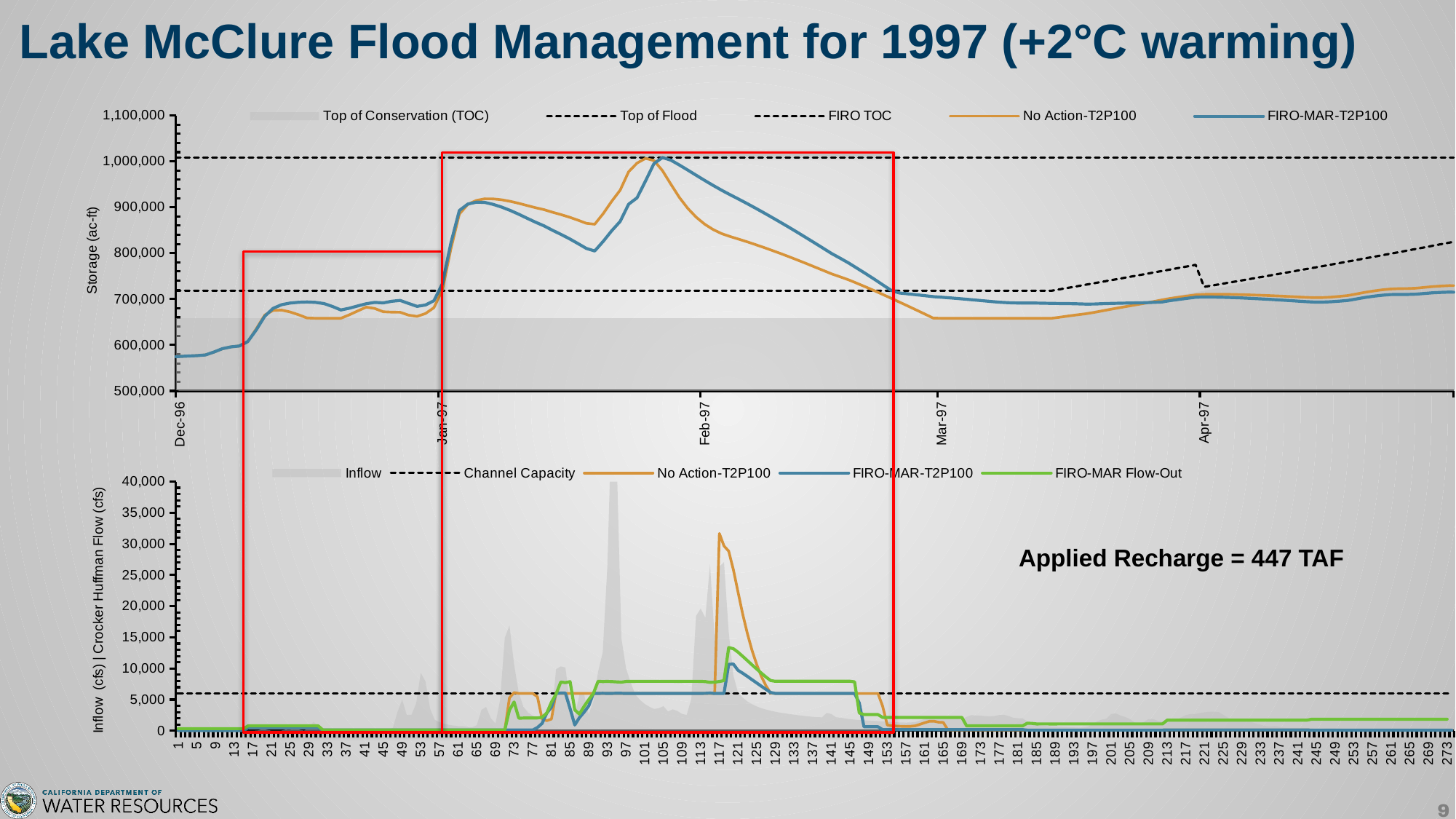

# Lake McClure Flood Management for 1997 (+2°C warming)

### Chart

| Category | Top of Conservation (TOC) | Top of Flood | FIRO TOC |  |  |
|---|---|---|---|---|---|
| 35339 | 751655.7 | 1008189.3125 | 751655.7 | 516868.625 | 517999.22 |
| 35340 | 748273.1 | 1008189.3125 | 748273.1 | 516186.4375 | 517317.06 |
| 35341 | 744903.5 | 1008189.3125 | 744903.5 | 515493.125 | 516623.22 |
| 35342 | 741540.3 | 1008189.3125 | 741540.3 | 514795.375 | 515925.4 |
| 35343 | 738196.0 | 1008189.3125 | 738196.0 | 514095.90625 | 515226.03 |
| 35344 | 734858.06 | 1008189.3125 | 734858.06 | 513394.875 | 514525.06 |
| 35345 | 731532.9 | 1008189.3125 | 731532.9 | 512692.03125 | 513822.28 |
| 35346 | 728220.6 | 1008189.3125 | 728220.6 | 511987.53125 | 513117.84 |
| 35347 | 724914.8 | 1008189.3125 | 724914.8 | 511282.0625 | 512412.5 |
| 35348 | 721628.06 | 1008189.3125 | 721628.06 | 510575.9375 | 511706.5 |
| 35349 | 718347.94 | 1008189.3125 | 718347.94 | 509869.5625 | 511000.34 |
| 35350 | 715080.7 | 1008189.3125 | 715080.7 | 509162.8125 | 510293.72 |
| 35351 | 711826.6 | 1008189.3125 | 711826.6 | 508455.28125 | 509586.34 |
| 35352 | 708579.06 | 1008189.3125 | 708579.06 | 507746.84375 | 508878.03 |
| 35353 | 705350.6 | 1008189.3125 | 705350.6 | 507037.46875 | 508168.78 |
| 35354 | 702128.44 | 1008189.3125 | 702128.44 | 505501.75 | 506578.16 |
| 35355 | 698918.4 | 1008189.3125 | 698918.4 | 503910.25 | 504986.78 |
| 35356 | 695720.56 | 1008189.3125 | 695720.56 | 502392.8125 | 503474.5 |
| 35357 | 692528.8 | 1008189.3125 | 692528.8 | 501239.46875 | 502345.25 |
| 35358 | 689355.2 | 1008189.3125 | 689355.2 | 499946.0 | 501041.03 |
| 35359 | 686187.75 | 1008189.3125 | 686187.75 | 498370.375 | 499447.5 |
| 35360 | 683032.1 | 1008189.3125 | 683032.1 | 496775.78125 | 497853.03 |
| 35361 | 679888.5 | 1008189.3125 | 679888.5 | 495180.28125 | 496257.62 |
| 35362 | 676750.8 | 1008189.3125 | 676750.8 | 493913.96875 | 495013.47 |
| 35363 | 673631.3 | 1008189.3125 | 673631.3 | 492600.8125 | 493695.9 |
| 35364 | 670518.25 | 1008189.3125 | 670518.25 | 491623.65625 | 492741.62 |
| 35365 | 667417.1 | 1008189.3125 | 667417.1 | 490361.21875 | 491458.84 |
| 35366 | 664328.6 | 1008189.3125 | 664328.6 | 488794.59375 | 489873.47 |
| 35367 | 661246.44 | 1008189.3125 | 661246.44 | 488138.09375 | 489279.1 |
| 35368 | 658182.5 | 1008189.3125 | 658182.5 | 489231.125 | 490484.8 |
| 35369 | 658182.5 | 1008189.3125 | 658182.5 | 489251.75 | 490426.66 |
| 35370 | 658182.5 | 1008189.3125 | 718182.5 | 489617.8125 | 490781.4 |
| 35371 | 658182.5 | 1008189.3125 | 718182.5 | 489445.46875 | 490531.72 |
| 35372 | 658182.5 | 1008189.3125 | 718182.5 | 489260.96875 | 490309.34 |
| 35373 | 658182.5 | 1008189.3125 | 718182.5 | 489086.15625 | 490095.5 |
| 35374 | 658182.5 | 1008189.3125 | 718182.5 | 488881.625 | 489849.38 |
| 35375 | 658182.5 | 1008189.3125 | 718182.5 | 488654.46875 | 489581.28 |
| 35376 | 658182.5 | 1008189.3125 | 718182.5 | 488449.75 | 489338.6 |
| 35377 | 658182.5 | 1008189.3125 | 718182.5 | 488292.5625 | 489144.9 |
| 35378 | 658182.5 | 1008189.3125 | 718182.5 | 488198.375 | 489015.16 |
| 35379 | 658182.5 | 1008189.3125 | 718182.5 | 488135.5625 | 488914.62 |
| 35380 | 658182.5 | 1008189.3125 | 718182.5 | 488057.28125 | 488795.6 |
| 35381 | 658182.5 | 1008189.3125 | 718182.5 | 487959.15625 | 488656.7 |
| 35382 | 658182.5 | 1008189.3125 | 718182.5 | 487846.28125 | 488503.34 |
| 35383 | 658182.5 | 1008189.3125 | 718182.5 | 487726.28125 | 488343.38 |
| 35384 | 658182.5 | 1008189.3125 | 718182.5 | 487552.40625 | 488126.38 |
| 35385 | 658182.5 | 1008189.3125 | 718182.5 | 488133.40625 | 488718.38 |
| 35386 | 658182.5 | 1008189.3125 | 718182.5 | 493505.90625 | 494367.4 |
| 35387 | 658182.5 | 1008189.3125 | 718182.5 | 502900.375 | 503969.34 |
| 35388 | 658182.5 | 1008189.3125 | 718182.5 | 507966.78125 | 508691.2 |
| 35389 | 658182.5 | 1008189.3125 | 718182.5 | 512805.8125 | 513495.8 |
| 35390 | 658182.5 | 1008189.3125 | 718182.5 | 520992.5 | 521865.78 |
| 35391 | 658182.5 | 1008189.3125 | 718182.5 | 538569.8125 | 540014.7 |
| 35392 | 658182.5 | 1008189.3125 | 718182.5 | 554221.125 | 555457.25 |
| 35393 | 658182.5 | 1008189.3125 | 718182.5 | 561472.8125 | 562120.75 |
| 35394 | 658182.5 | 1008189.3125 | 718182.5 | 564907.375 | 565297.8 |
| 35395 | 658182.5 | 1008189.3125 | 718182.5 | 567453.8125 | 567760.06 |
| 35396 | 658182.5 | 1008189.3125 | 718182.5 | 569474.875 | 569709.5 |
| 35397 | 658182.5 | 1008189.3125 | 718182.5 | 571124.1875 | 571296.6 |
| 35398 | 658182.5 | 1008189.3125 | 718182.5 | 572550.125 | 572669.6 |
| 35399 | 658182.5 | 1008189.3125 | 718182.5 | 573773.75 | 573841.2 |
| 35400 | 658182.5 | 1008189.3125 | 718182.5 | 574995.1875 | 575023.8 |
| 35401 | 658182.5 | 1008189.3125 | 718182.5 | 576006.0625 | 575981.06 |
| 35402 | 658182.5 | 1008189.3125 | 718182.5 | 576895.5625 | 576823.9 |
| 35403 | 658182.5 | 1008189.3125 | 718182.5 | 578401.5625 | 578331.9 |
| 35404 | 658182.5 | 1008189.3125 | 718182.5 | 584512.8125 | 584707.8 |
| 35405 | 658182.5 | 1008189.3125 | 718182.5 | 591786.25 | 591998.94 |
| 35406 | 658182.5 | 1008189.3125 | 718182.5 | 595813.375 | 595766.3 |
| 35407 | 658182.5 | 1008189.3125 | 718182.5 | 597997.875 | 597803.06 |
| 35408 | 658182.5 | 1008189.3125 | 718182.5 | 607042.3125 | 607272.56 |
| 35409 | 658182.5 | 1008189.3125 | 718182.5 | 635129.625 | 632757.9 |
| 35410 | 658182.5 | 1008189.3125 | 718182.5 | 665265.375 | 662524.1 |
| 35411 | 658182.5 | 1008189.3125 | 718182.5 | 675242.625 | 679740.9 |
| 35412 | 658182.5 | 1008189.3125 | 718182.5 | 675915.0625 | 687726.0 |
| 35413 | 658182.5 | 1008189.3125 | 718182.5 | 671892.75 | 691269.1 |
| 35414 | 658182.5 | 1008189.3125 | 718182.5 | 665864.8125 | 692943.6 |
| 35415 | 658182.5 | 1008189.3125 | 718182.5 | 658801.875 | 693625.9 |
| 35416 | 658182.5 | 1008189.3125 | 718182.5 | 658149.8125 | 692796.75 |
| 35417 | 658182.5 | 1008189.3125 | 718182.5 | 658183.9375 | 690149.5 |
| 35418 | 658182.5 | 1008189.3125 | 718182.5 | 658182.4375 | 683879.0 |
| 35419 | 658182.5 | 1008189.3125 | 718182.5 | 658182.5 | 676235.94 |
| 35420 | 658182.5 | 1008189.3125 | 718182.5 | 665639.5 | 680050.7 |
| 35421 | 658182.5 | 1008189.3125 | 718182.5 | 674181.1875 | 685030.4 |
| 35422 | 658182.5 | 1008189.3125 | 718182.5 | 682432.25 | 689822.2 |
| 35423 | 658182.5 | 1008189.3125 | 718182.5 | 679484.5625 | 692720.6 |
| 35424 | 658182.5 | 1008189.3125 | 718182.5 | 672381.1875 | 691621.75 |
| 35425 | 658182.5 | 1008189.3125 | 718182.5 | 671536.1875 | 695101.56 |
| 35426 | 658182.5 | 1008189.3125 | 718182.5 | 671278.3125 | 696984.1 |
| 35427 | 658182.5 | 1008189.3125 | 718182.5 | 664977.0625 | 690429.7 |
| 35428 | 658182.5 | 1008189.3125 | 718182.5 | 662235.4375 | 684099.8 |
| 35429 | 658182.5 | 1008189.3125 | 718182.5 | 668445.9375 | 687042.4 |
| 35430 | 658182.5 | 1008189.3125 | 718182.5 | 681136.75 | 696355.0 |
| 35431 | 658182.5 | 1008189.3125 | 718182.5 | 720086.375 | 733218.7 |
| 35432 | 658182.5 | 1008189.3125 | 718182.5 | 809322.8125 | 821912.5 |
| 35433 | 658182.5 | 1008189.3125 | 718182.5 | 885118.8125 | 892938.0 |
| 35434 | 658182.5 | 1008189.3125 | 718182.5 | 906215.6875 | 906875.7 |
| 35435 | 658182.5 | 1008189.3125 | 718182.5 | 914671.3125 | 910929.9 |
| 35436 | 658182.5 | 1008189.3125 | 718182.5 | 918346.75 | 910495.0 |
| 35437 | 658182.5 | 1008189.3125 | 718182.5 | 918173.125 | 906238.2 |
| 35438 | 658182.5 | 1008189.3125 | 718182.5 | 916168.875 | 900276.0 |
| 35439 | 658182.5 | 1008189.3125 | 718182.5 | 912873.875 | 893046.8 |
| 35440 | 658182.5 | 1008189.3125 | 718182.5 | 908645.5 | 884903.94 |
| 35441 | 658182.5 | 1008189.3125 | 718182.5 | 903730.9375 | 876088.3 |
| 35442 | 658182.5 | 1008189.3125 | 718182.5 | 898945.625 | 867453.8 |
| 35443 | 658182.5 | 1008189.3125 | 718182.5 | 894820.125 | 859512.56 |
| 35444 | 658182.5 | 1008189.3125 | 718182.5 | 889150.5625 | 849895.1 |
| 35445 | 658182.5 | 1008189.3125 | 718182.5 | 884006.4375 | 840944.3 |
| 35446 | 658182.5 | 1008189.3125 | 718182.5 | 878416.875 | 831503.75 |
| 35447 | 658182.5 | 1008189.3125 | 718182.5 | 871918.875 | 821110.75 |
| 35448 | 658182.5 | 1008189.3125 | 718182.5 | 865034.0 | 810352.5 |
| 35449 | 658182.5 | 1008189.3125 | 718182.5 | 862973.5 | 804756.6 |
| 35450 | 658182.5 | 1008189.3125 | 718182.5 | 885979.5 | 825554.0 |
| 35451 | 658182.5 | 1008189.3125 | 718182.5 | 912837.9375 | 848732.8 |
| 35452 | 658182.5 | 1008189.3125 | 718182.5 | 937091.4375 | 869038.2 |
| 35453 | 658182.5 | 1008189.3125 | 718182.5 | 977112.3125 | 906613.4 |
| 35454 | 658182.5 | 1008189.3125 | 718182.5 | 996013.0 | 920447.06 |
| 35455 | 658182.5 | 1008189.3125 | 718182.5 | 1006351.875 | 957063.75 |
| 35456 | 658182.5 | 1008189.3125 | 718182.5 | 1001648.375 | 995063.94 |
| 35457 | 658182.5 | 1008189.3125 | 718182.5 | 979762.3125 | 1008189.3 |
| 35458 | 658182.5 | 1008189.3125 | 718182.5 | 949950.375 | 1002401.5 |
| 35459 | 658182.5 | 1008189.3125 | 718182.5 | 921223.8125 | 991894.56 |
| 35460 | 658182.5 | 1008189.3125 | 718182.5 | 897349.8125 | 980765.8 |
| 35461 | 658182.5 | 1008189.3125 | 718182.5 | 878104.0 | 969436.94 |
| 35462 | 658182.5 | 1008189.3125 | 718182.5 | 862990.9375 | 958272.0 |
| 35463 | 658182.5 | 1008189.3125 | 718182.5 | 851353.8125 | 947421.06 |
| 35464 | 658182.5 | 1008189.3125 | 718182.5 | 842587.875 | 937024.44 |
| 35465 | 658182.5 | 1008189.3125 | 718182.5 | 836137.1875 | 927201.3 |
| 35466 | 658182.5 | 1008189.3125 | 718182.5 | 830602.8125 | 917745.94 |
| 35467 | 658182.5 | 1008189.3125 | 718182.5 | 824751.875 | 908010.3 |
| 35468 | 658182.5 | 1008189.3125 | 718182.5 | 818619.375 | 897994.75 |
| 35469 | 658182.5 | 1008189.3125 | 718182.5 | 812280.0625 | 887776.2 |
| 35470 | 658182.5 | 1008189.3125 | 718182.5 | 805693.1875 | 877306.06 |
| 35471 | 658182.5 | 1008189.3125 | 718182.5 | 798891.125 | 866622.06 |
| 35472 | 658182.5 | 1008189.3125 | 718182.5 | 791900.1875 | 855750.0 |
| 35473 | 658182.5 | 1008189.3125 | 718182.5 | 784731.6875 | 844700.1 |
| 35474 | 658182.5 | 1008189.3125 | 718182.5 | 777401.25 | 833488.5 |
| 35475 | 658182.5 | 1008189.3125 | 718182.5 | 769928.75 | 822135.3 |
| 35476 | 658182.5 | 1008189.3125 | 718182.5 | 762340.875 | 810669.25 |
| 35477 | 658182.5 | 1008189.3125 | 718182.5 | 754702.1875 | 799154.44 |
| 35478 | 658182.5 | 1008189.3125 | 718182.5 | 748370.125 | 789035.9 |
| 35479 | 658182.5 | 1008189.3125 | 718182.5 | 741805.8125 | 778575.8 |
| 35480 | 658182.5 | 1008189.3125 | 718182.5 | 734249.6875 | 767080.0 |
| 35481 | 658182.5 | 1008189.3125 | 718182.5 | 726510.1875 | 755457.0 |
| 35482 | 658182.5 | 1008189.3125 | 718182.5 | 718506.625 | 743560.4 |
| 35483 | 658182.5 | 1008189.3125 | 718182.5 | 710293.375 | 731457.75 |
| 35484 | 658182.5 | 1008189.3125 | 718182.5 | 701932.1875 | 719210.56 |
| 35485 | 658182.5 | 1008189.3125 | 718182.5 | 693436.25 | 713201.94 |
| 35486 | 658182.5 | 1008189.3125 | 718182.5 | 684823.0 | 711318.3 |
| 35487 | 658182.5 | 1008189.3125 | 718182.5 | 676147.8125 | 709375.7 |
| 35488 | 658182.5 | 1008189.3125 | 718182.5 | 667393.75 | 707352.25 |
| 35489 | 658182.5 | 1008189.3125 | 718182.5 | 658543.5625 | 705225.6 |
| 35490 | 658182.5 | 1008189.3125 | 718182.5 | 658156.9375 | 703904.44 |
| 35491 | 658182.5 | 1008189.3125 | 718182.5 | 658184.375 | 702482.1 |
| 35492 | 658182.5 | 1008189.3125 | 718182.5 | 658182.375 | 700974.0 |
| 35493 | 658182.5 | 1008189.3125 | 718182.5 | 658182.5 | 699387.7 |
| 35494 | 658182.5 | 1008189.3125 | 718182.5 | 658182.5 | 697734.7 |
| 35495 | 658182.5 | 1008189.3125 | 718182.5 | 658182.5 | 696051.7 |
| 35496 | 658182.5 | 1008189.3125 | 718182.5 | 658182.5 | 694403.25 |
| 35497 | 658182.5 | 1008189.3125 | 718182.5 | 658182.5 | 692917.25 |
| 35498 | 658182.5 | 1008189.3125 | 718182.5 | 658182.5 | 691902.0 |
| 35499 | 658182.5 | 1008189.3125 | 718182.5 | 658182.5 | 691379.25 |
| 35500 | 658182.5 | 1008189.3125 | 718182.5 | 658182.5 | 691319.3 |
| 35501 | 658182.5 | 1008189.3125 | 718182.5 | 658182.5 | 691295.25 |
| 35502 | 658182.5 | 1008189.3125 | 718182.5 | 658182.5 | 690943.44 |
| 35503 | 658182.5 | 1008189.3125 | 718182.5 | 658182.5 | 690528.5 |
| 35504 | 661398.5 | 1008189.3125 | 721398.5 | 660601.4375 | 690262.3 |
| 35505 | 664633.44 | 1008189.3125 | 724633.44 | 663224.125 | 690041.4 |
| 35506 | 667877.0 | 1008189.3125 | 727877.0 | 665651.4375 | 689608.9 |
| 35507 | 671131.5 | 1008189.3125 | 731131.5 | 667914.625 | 689015.3 |
| 35508 | 674402.4 | 1008189.3125 | 734402.4 | 670839.125 | 689137.75 |
| 35509 | 677681.3 | 1008189.3125 | 737681.3 | 674344.6875 | 689832.2 |
| 35510 | 680974.4 | 1008189.3125 | 740974.4 | 677783.9375 | 690417.7 |
| 35511 | 684280.1 | 1008189.3125 | 744280.1 | 681145.125 | 690927.06 |
| 35512 | 687593.56 | 1008189.3125 | 747593.56 | 684387.5 | 691314.8 |
| 35513 | 690924.06 | 1008189.3125 | 750924.06 | 687565.625 | 691641.94 |
| 35514 | 694264.4 | 1008189.3125 | 754264.4 | 690818.375 | 692052.75 |
| 35515 | 697614.1 | 1008189.3125 | 757614.1 | 694359.5625 | 692765.5 |
| 35516 | 700981.4 | 1008189.3125 | 760981.4 | 697989.1875 | 693552.5 |
| 35517 | 704356.56 | 1008189.3125 | 764356.56 | 701256.6875 | 696647.2 |
| 35518 | 707744.6 | 1008189.3125 | 767744.6 | 703979.4375 | 699186.9 |
| 35519 | 711147.75 | 1008189.3125 | 771147.75 | 706543.75 | 701594.56 |
| 35520 | 714559.25 | 1008189.3125 | 774559.25 | 709057.3125 | 703956.9 |
| 35521 | 717988.0 | 1008189.3125 | 726597.3 | 710198.625 | 704505.7 |
| 35522 | 721428.5 | 1008189.3125 | 729574.6 | 710505.875 | 704300.8 |
| 35523 | 724877.75 | 1008189.3125 | 732737.94 | 710505.3125 | 703997.56 |
| 35524 | 728346.75 | 1008189.3125 | 735920.7 | 710258.0 | 703449.2 |
| 35525 | 731824.1 | 1008189.3125 | 739111.44 | 709850.9375 | 702746.5 |
| 35526 | 735313.75 | 1008189.3125 | 742315.1 | 709320.0625 | 701922.7 |
| 35527 | 738819.56 | 1008189.3125 | 745535.06 | 708708.0 | 701020.4 |
| 35528 | 742333.6 | 1008189.3125 | 748762.8 | 708043.4375 | 700066.9 |
| 35529 | 745863.1 | 1008189.3125 | 752005.4 | 707306.0625 | 699038.5 |
| 35530 | 749405.5 | 1008189.3125 | 755261.1 | 706502.5625 | 697944.9 |
| 35531 | 752956.2 | 1008189.3125 | 758525.2 | 705632.25 | 696784.4 |
| 35532 | 756526.5 | 1008189.3125 | 761808.9 | 704686.8125 | 695548.25 |
| 35533 | 760105.9 | 1008189.3125 | 765101.94 | 703761.375 | 694338.75 |
| 35534 | 763695.94 | 1008189.3125 | 768405.44 | 703111.3125 | 693421.0 |
| 35535 | 767303.0 | 1008189.3125 | 771726.2 | 703238.25 | 693312.9 |
| 35536 | 770918.4 | 1008189.3125 | 775054.56 | 704222.3125 | 694064.4 |
| 35537 | 774548.5 | 1008189.3125 | 778397.4 | 705810.5 | 695402.6 |
| 35538 | 778192.94 | 1008189.3125 | 781754.06 | 707694.5625 | 697016.8 |
| 35539 | 781845.8 | 1008189.3125 | 785118.8 | 711030.6875 | 700161.2 |
| 35540 | 785515.94 | 1008189.3125 | 788500.5 | 714577.9375 | 703428.5 |
| 35541 | 789196.75 | 1008189.3125 | 791892.06 | 717524.0 | 706045.4 |
| 35542 | 792887.4 | 1008189.3125 | 795293.4 | 719991.6875 | 708195.3 |
| 35543 | 796597.8 | 1008189.3125 | 798715.4 | 721833.625 | 709709.8 |
| 35544 | 800316.9 | 1008189.3125 | 802147.9 | 722590.6875 | 710111.4 |
| 35545 | 804049.6 | 1008189.3125 | 805593.6 | 722779.0 | 709980.2 |
| 35546 | 807799.1 | 1008189.3125 | 809055.06 | 723600.0 | 710558.25 |
| 35547 | 811557.9 | 1008189.3125 | 812525.0 | 725317.75 | 712044.9 |
| 35548 | 815335.44 | 1008189.3125 | 816013.2 | 727083.9375 | 713522.0 |
| 35549 | 819125.56 | 1008189.3125 | 819513.75 | 728344.0 | 714459.56 |
| 35550 | 822924.5 | 1008189.3125 | 823023.1 | 729328.0 | 715138.7 |
| 35551 | 826744.7 | 1008189.3125 | 826843.3 | 728856.5625 | 714572.7 |
| 35552 | 830574.1 | 1008189.3125 | 830672.75 | 728442.875 | 714170.6 |
| 35553 | 834416.75 | 1008189.3125 | 834515.4 | 728414.6875 | 714168.94 |
| 35554 | 838276.7 | 1008189.3125 | 838375.3 | 729140.8125 | 714945.1 |
| 35555 | 842145.2 | 1008189.3125 | 842243.75 | 730624.8125 | 716477.8 |
| 35556 | 846029.25 | 1008189.3125 | 846127.9 | 732472.875 | 718348.4 |
| 35557 | 849926.94 | 1008189.3125 | 850025.56 | 734366.625 | 720245.2 |
| 35558 | 853833.3 | 1008189.3125 | 853931.9 | 736512.4375 | 722409.1 |
| 35559 | 857759.7 | 1008189.3125 | 857858.3 | 738921.25 | 724835.75 |
| 35560 | 861696.9 | 1008189.3125 | 861795.44 | 741474.4375 | 727398.9 |
| 35561 | 865645.8 | 1008189.3125 | 865744.44 | 744070.0 | 729998.06 |
| 35562 | 869614.25 | 1008189.3125 | 869712.9 | 746554.5625 | 732476.5 |
| 35563 | 873591.56 | 1008189.3125 | 873690.1 | 748246.5625 | 734117.56 |
| 35564 | 877583.5 | 1008189.3125 | 877682.1 | 748999.0 | 734812.25 |
| 35565 | 881590.3 | 1008189.3125 | 881688.94 | 749256.4375 | 735042.0 |
| 35566 | 885605.75 | 1008189.3125 | 885704.3 | 749228.4375 | 734998.3 |
| 35567 | 889639.56 | 1008189.3125 | 889738.2 | 749087.6875 | 734852.56 |
| 35568 | 893685.1 | 1008189.3125 | 893783.75 | 748824.75 | 734583.3 |
| 35569 | 897740.75 | 1008189.3125 | 897839.4 | 748192.375 | 733928.25 |
| 35570 | 901817.75 | 1008189.3125 | 901916.4 | 747045.9375 | 732750.5 |
| 35571 | 905904.2 | 1008189.3125 | 906002.8 | 745521.375 | 731204.4 |
| 35572 | 910005.25 | 1008189.3125 | 910103.9 | 743648.0625 | 729310.7 |
| 35573 | 914123.44 | 1008189.3125 | 914222.06 | 741493.1875 | 727139.94 |
| 35574 | 918250.75 | 1008189.3125 | 918349.3 | 739543.625 | 725206.6 |
| 35575 | 922395.75 | 1008189.3125 | 922494.4 | 737380.8125 | 723030.06 |
| 35576 | 926554.25 | 1008189.3125 | 926652.9 | 734884.875 | 720514.4 |
| 35577 | 930722.0 | 1008189.3125 | 930820.6 | 732337.625 | 717966.5 |
| 35578 | 934911.7 | 1008189.3125 | 935010.3 | 729766.0625 | 715394.94 |
| 35579 | 939110.6 | 1008189.3125 | 939209.2 | 727192.6875 | 712822.94 |
| 35580 | 943321.9 | 1008189.3125 | 943420.44 | 724605.75 | 710236.56 |
| 35581 | 947551.94 | 1008189.3125 | 947650.56 | 721981.125 | 707610.94 |

### Chart

| Category | Inflow | Channel Capacity |  |  | FIRO-MAR Flow-Out |
|---|---|---|---|---|---|
Applied Recharge = 447 TAF
9